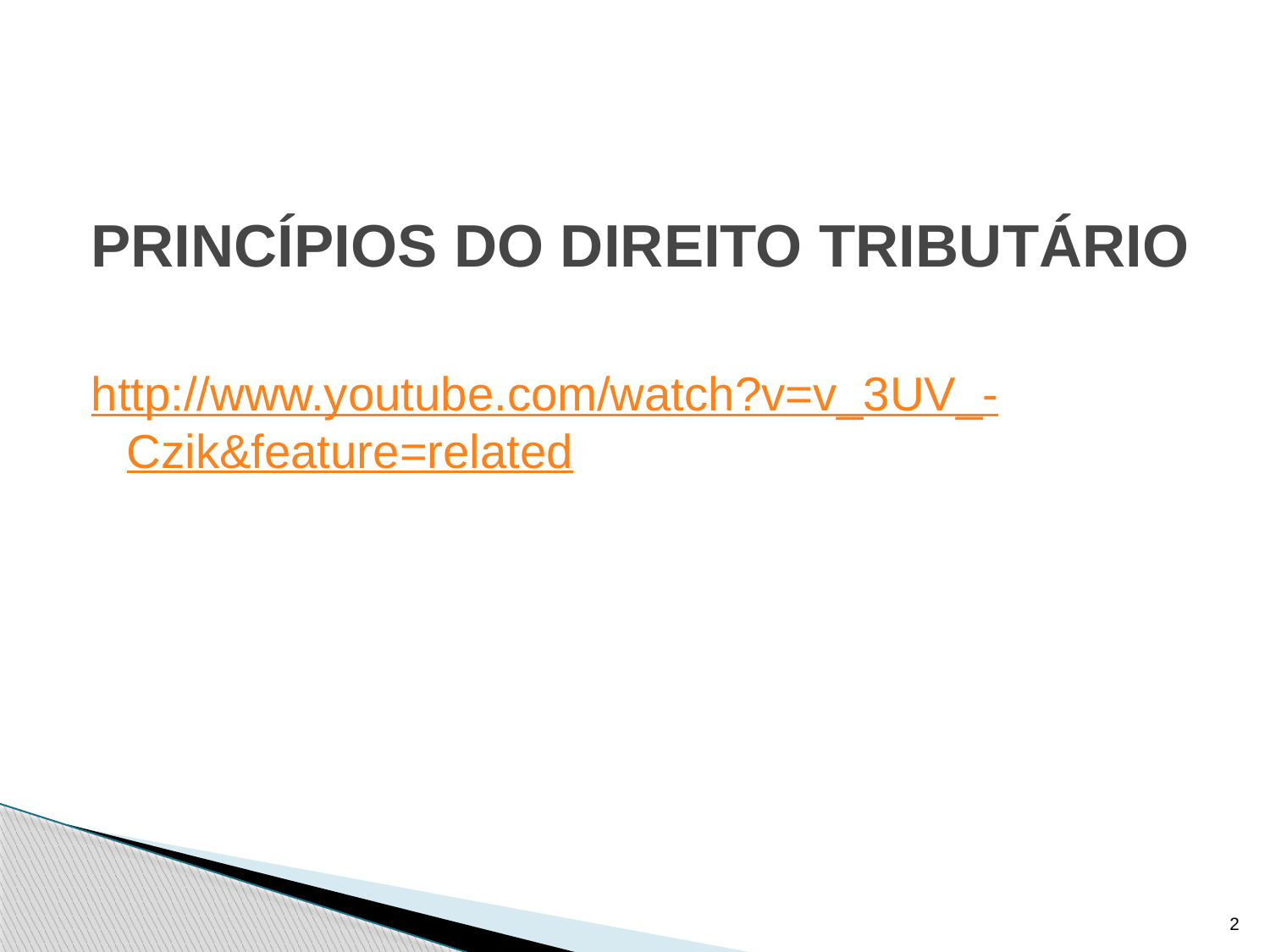

# PRINCÍPIOS DO DIREITO TRIBUTÁRIO
http://www.youtube.com/watch?v=v_3UV_-Czik&feature=related

2